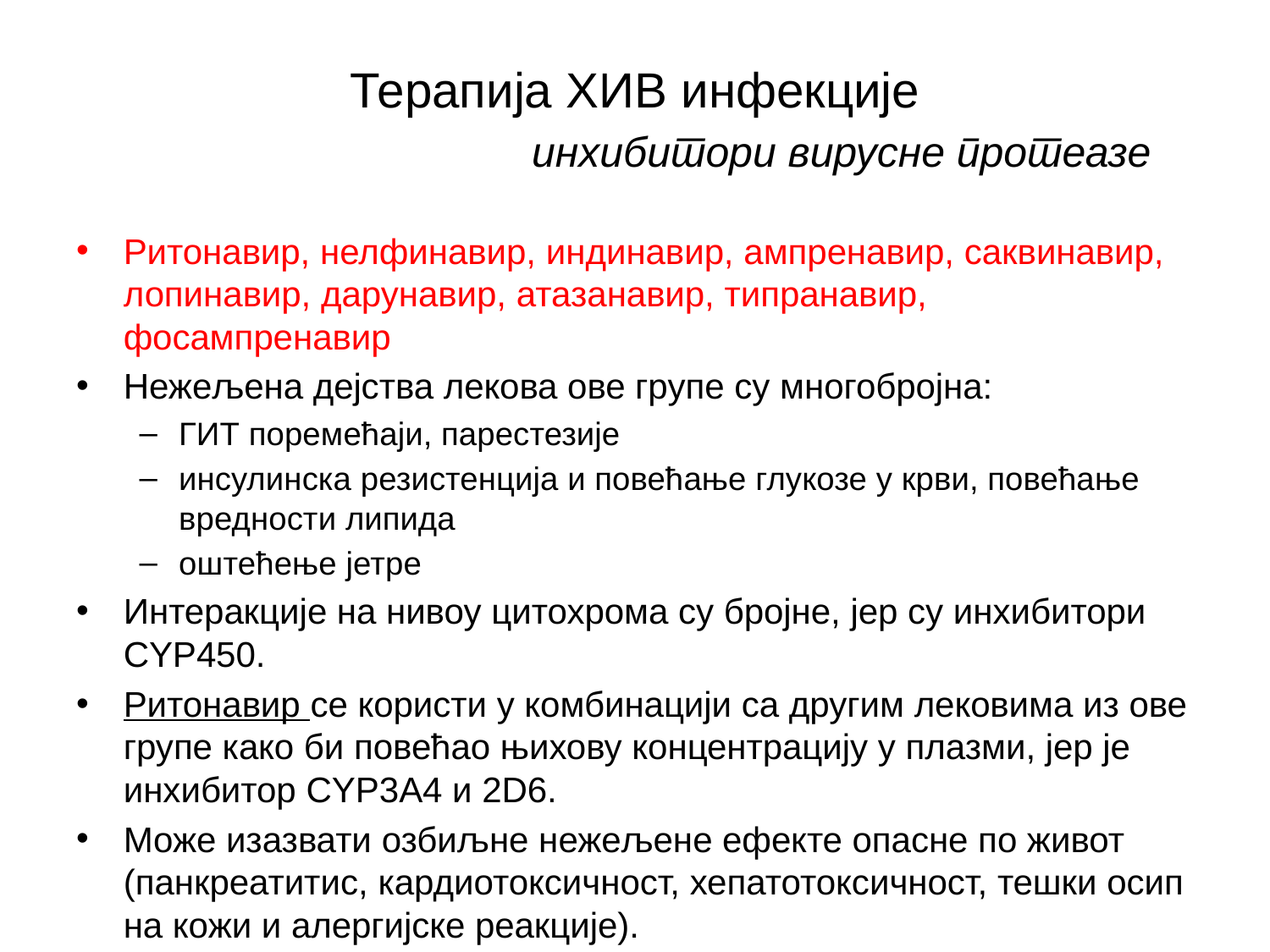

# Терапија ХИВ инфекције инхибитори вирусне протеазе
Ритонавир, нелфинавир, индинавир, ампренавир, саквинавир, лопинавир, дарунавир, атазанавир, типранавир, фосампренавир
Нежељена дејства лекова ове групе су многобројна:
ГИТ поремећаји, парестезије
инсулинска резистенција и повећање глукозе у крви, повећање вредности липида
оштећење јетре
Интеракције на нивоу цитохрома су бројне, јер су инхибитори CYP450.
Ритонавир се користи у комбинацији са другим лековима из ове групе како би повећао њихову концентрацију у плазми, јер је инхибитор CYP3А4 и 2D6.
Mоже изазвати озбиљне нежељене ефекте опасне по живот (панкреатитис, кардиотоксичност, хепатотоксичност, тешки осип на кожи и алергијске реакције).